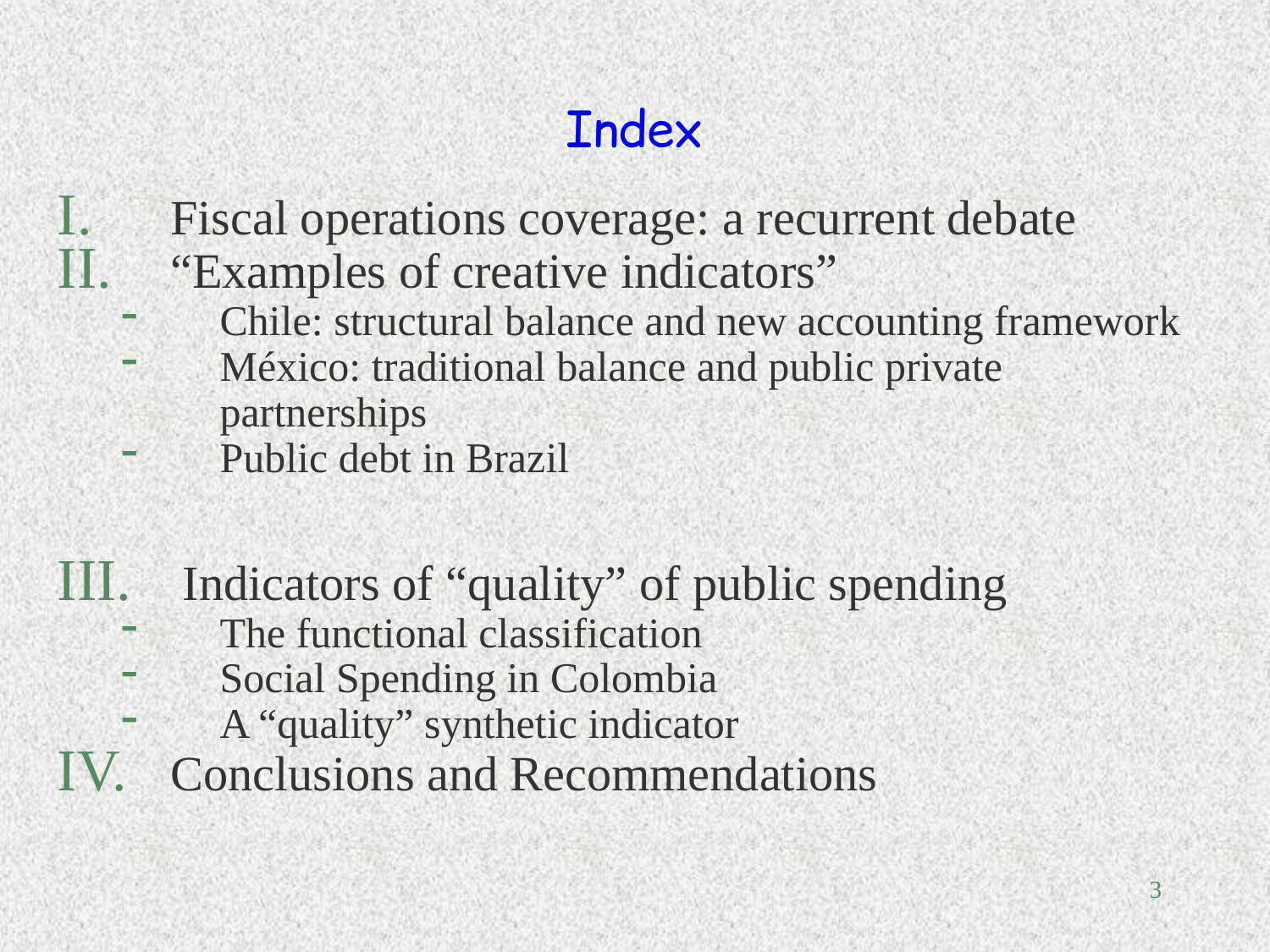

# Index
Fiscal operations coverage: a recurrent debate
“Examples of creative indicators”
Chile: structural balance and new accounting framework
México: traditional balance and public private partnerships
Public debt in Brazil

 Indicators of “quality” of public spending
The functional classification
Social Spending in Colombia
A “quality” synthetic indicator
Conclusions and Recommendations

3